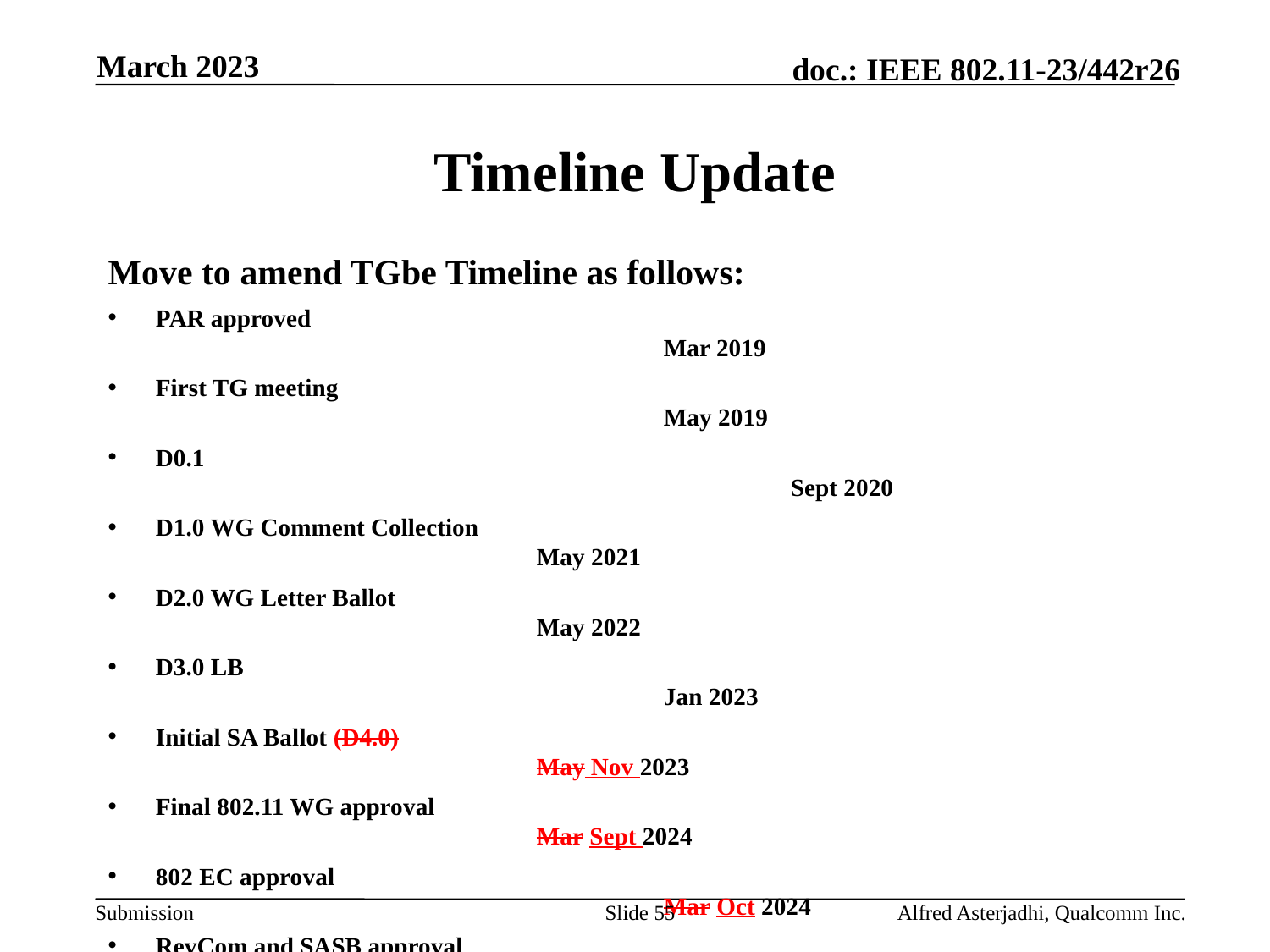

March 2023
# Timeline Update
Move to amend TGbe Timeline as follows:
PAR approved										Mar 2019
First TG meeting										May 2019
D0.1 												Sept 2020
D1.0 WG Comment Collection								May 2021
D2.0 WG Letter Ballot									May 2022
D3.0 LB 											Jan 2023
Initial SA Ballot (D4.0)									May Nov 2023
Final 802.11 WG approval								Mar Sept 2024
802 EC approval										Mar Oct 2024
RevCom and SASB approval								May Dec 2024

Move: Abhishek Patil			Second: Brian Hart
Discussion: None.
Result: Approved with unanimous consent.

Slide 55
Alfred Asterjadhi, Qualcomm Inc.